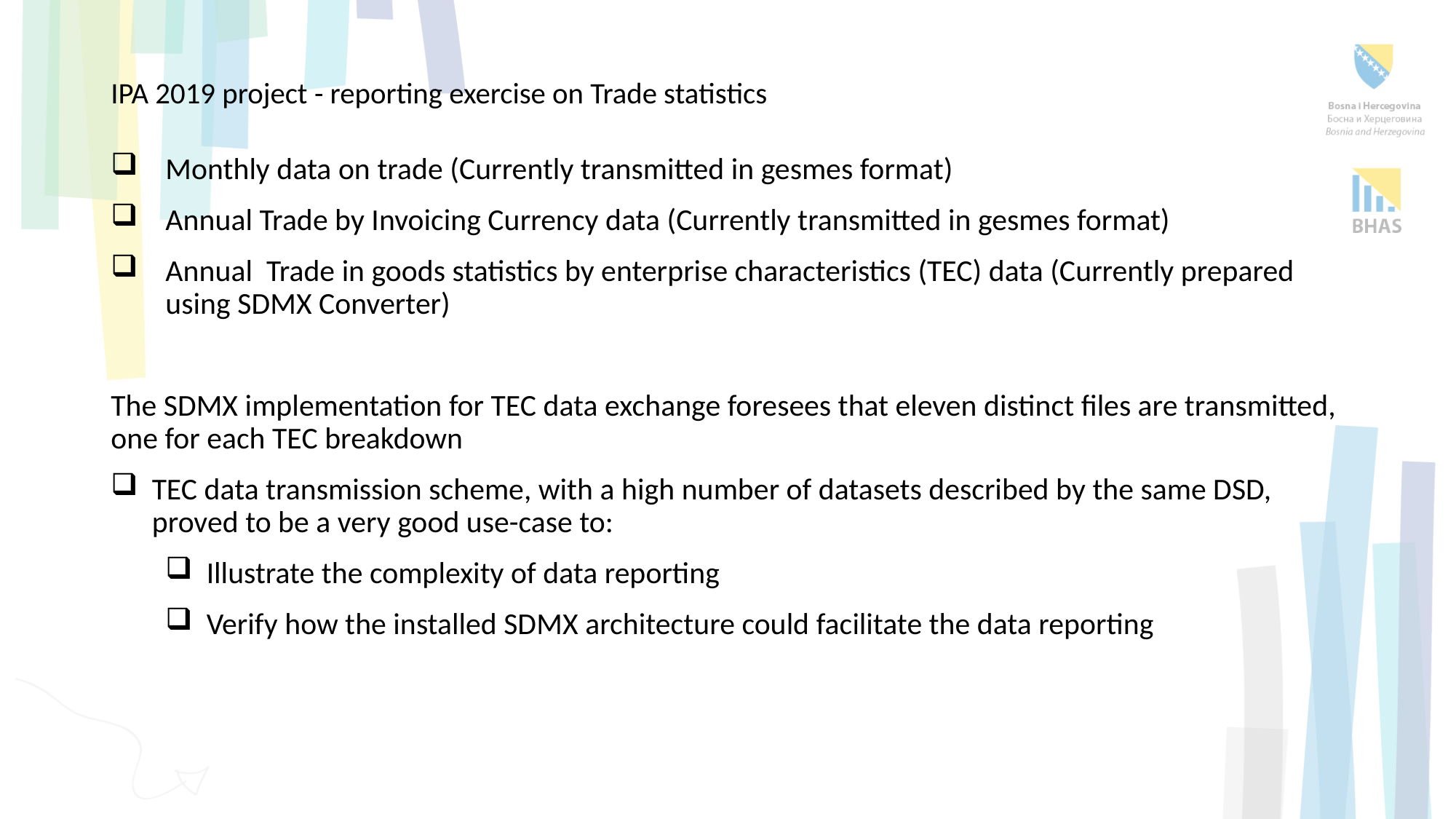

# IPA 2019 project - reporting exercise on Trade statistics
Monthly data on trade (Currently transmitted in gesmes format)
Annual Trade by Invoicing Currency data (Currently transmitted in gesmes format)
Annual  Trade in goods statistics by enterprise characteristics (TEC) data (Currently prepared using SDMX Converter)

The SDMX implementation for TEC data exchange foresees that eleven distinct files are transmitted, one for each TEC breakdown
TEC data transmission scheme, with a high number of datasets described by the same DSD, proved to be a very good use-case to:
Illustrate the complexity of data reporting
Verify how the installed SDMX architecture could facilitate the data reporting